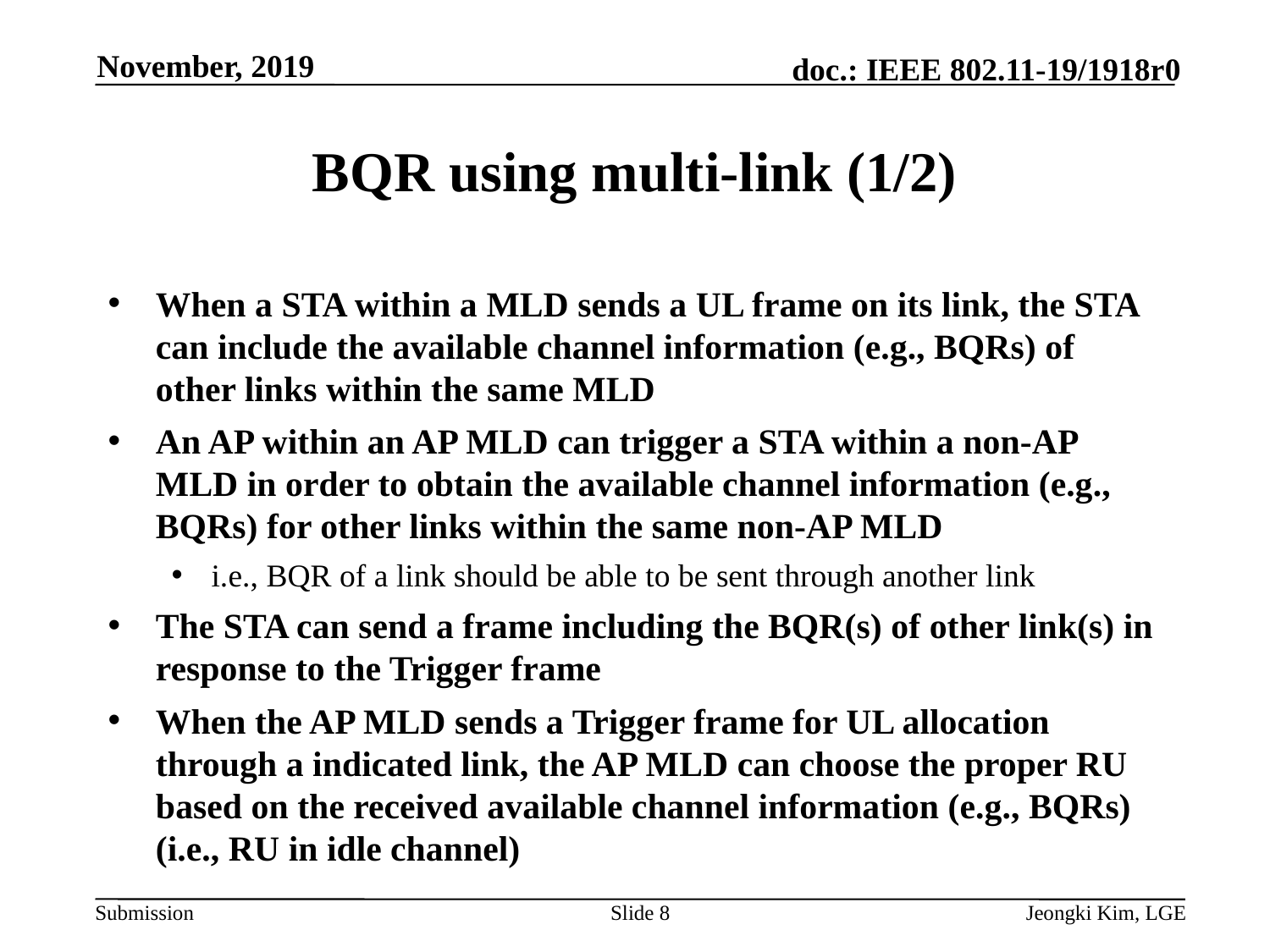

November, 2019
# BQR using multi-link (1/2)
When a STA within a MLD sends a UL frame on its link, the STA can include the available channel information (e.g., BQRs) of other links within the same MLD
An AP within an AP MLD can trigger a STA within a non-AP MLD in order to obtain the available channel information (e.g., BQRs) for other links within the same non-AP MLD
i.e., BQR of a link should be able to be sent through another link
The STA can send a frame including the BQR(s) of other link(s) in response to the Trigger frame
When the AP MLD sends a Trigger frame for UL allocation through a indicated link, the AP MLD can choose the proper RU based on the received available channel information (e.g., BQRs) (i.e., RU in idle channel)
Slide 8
Jeongki Kim, LGE